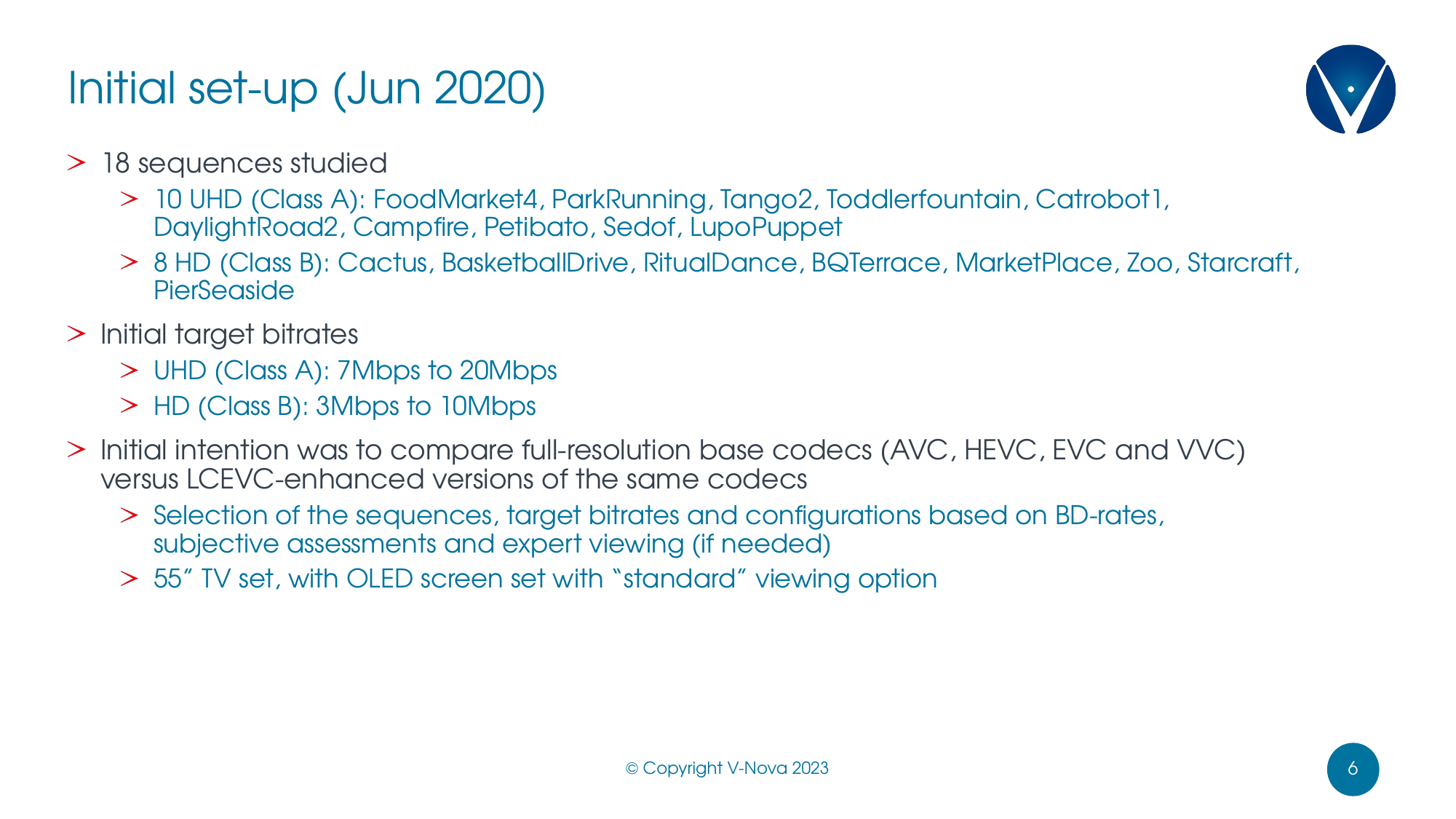

# Initial set-up (Jun 2020)
18 sequences studied
10 UHD (Class A): FoodMarket4, ParkRunning, Tango2, Toddlerfountain, Catrobot1, DaylightRoad2, Campfire, Petibato, Sedof, LupoPuppet
8 HD (Class B): Cactus, BasketballDrive, RitualDance, BQTerrace, MarketPlace, Zoo, Starcraft, PierSeaside
Initial target bitrates
UHD (Class A): 7Mbps to 20Mbps
HD (Class B): 3Mbps to 10Mbps
Initial intention was to compare full-resolution base codecs (AVC, HEVC, EVC and VVC) versus LCEVC-enhanced versions of the same codecs
Selection of the sequences, target bitrates and configurations based on BD-rates,  subjective assessments and expert viewing (if needed)
55” TV set, with OLED screen set with “standard” viewing option
6